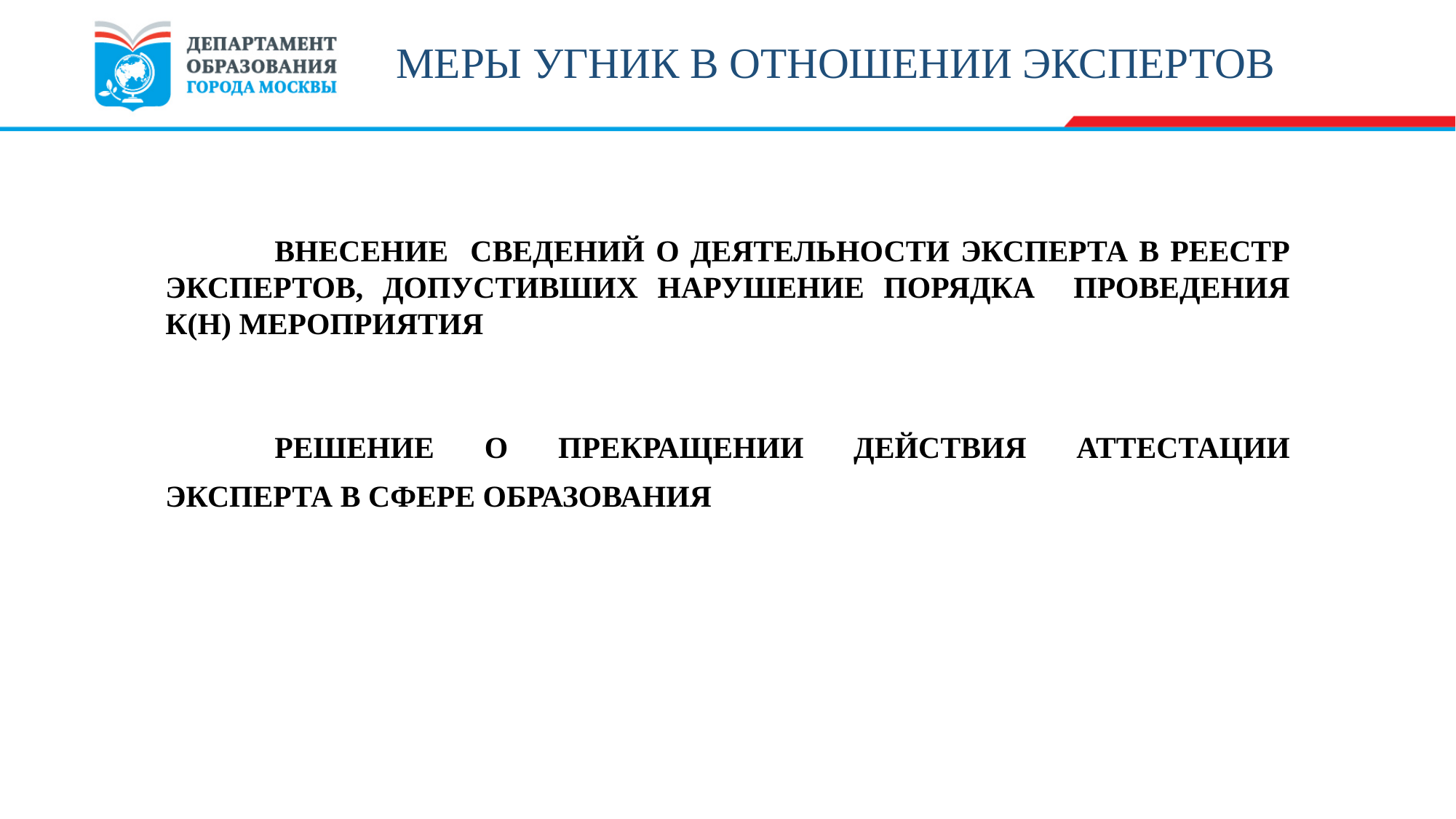

# МЕРЫ УГНИК В ОТНОШЕНИИ ЭКСПЕРТОВ

	ВНЕСЕНИЕ  СВЕДЕНИЙ О ДЕЯТЕЛЬНОСТИ ЭКСПЕРТА В РЕЕСТР ЭКСПЕРТОВ, ДОПУСТИВШИХ НАРУШЕНИЕ ПОРЯДКА  ПРОВЕДЕНИЯ К(Н) МЕРОПРИЯТИЯ

	РЕШЕНИЕ О ПРЕКРАЩЕНИИ ДЕЙСТВИЯ АТТЕСТАЦИИ ЭКСПЕРТА В СФЕРЕ ОБРАЗОВАНИЯ